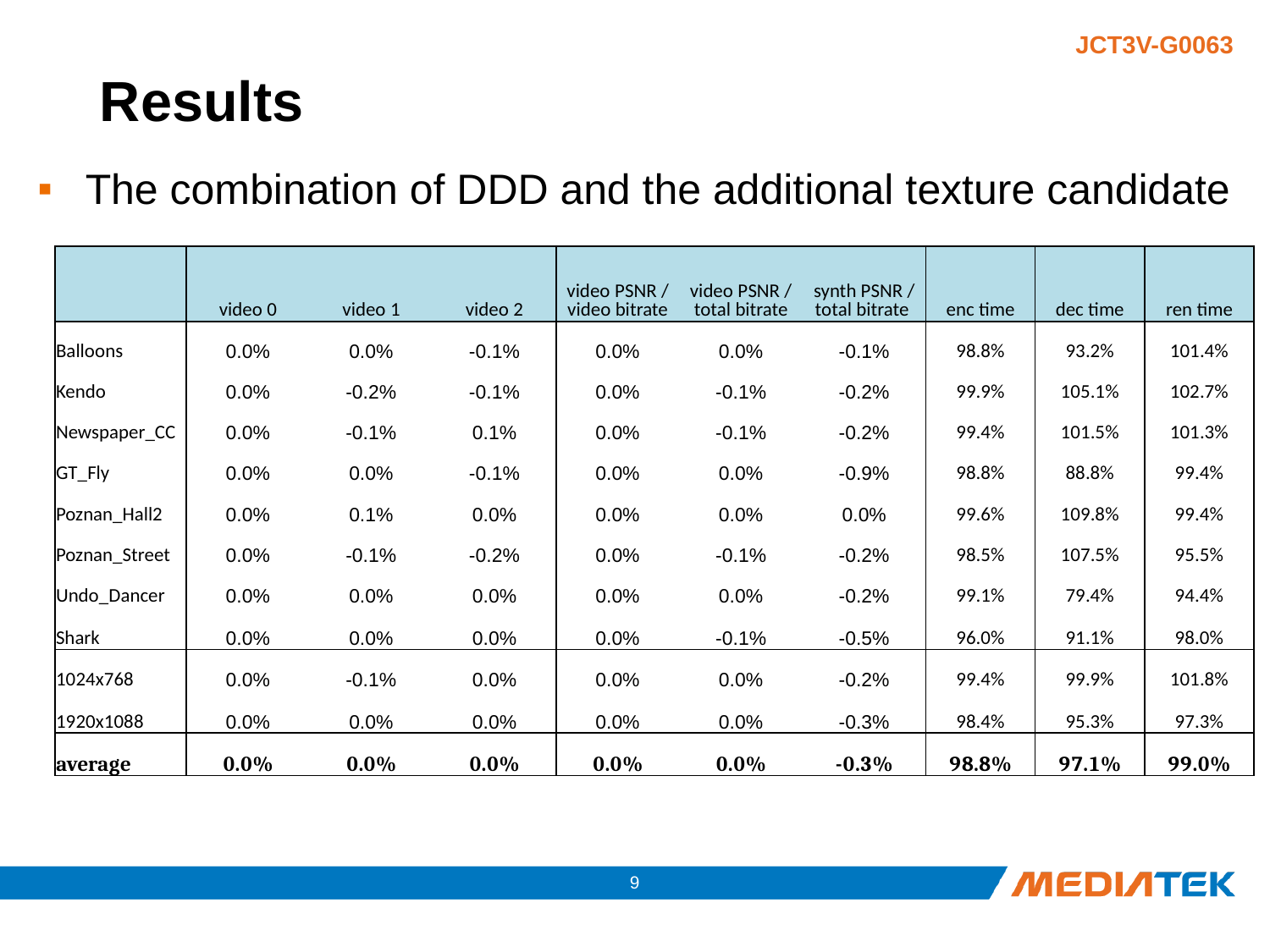

# Results
The combination of DDD and the additional texture candidate
|  | video 0 | video 1 | video 2 | video PSNR / video bitrate | video PSNR / total bitrate | synth PSNR / total bitrate | enc time | dec time | ren time |
| --- | --- | --- | --- | --- | --- | --- | --- | --- | --- |
| Balloons | 0.0% | 0.0% | -0.1% | 0.0% | 0.0% | -0.1% | 98.8% | 93.2% | 101.4% |
| Kendo | 0.0% | -0.2% | -0.1% | 0.0% | -0.1% | -0.2% | 99.9% | 105.1% | 102.7% |
| Newspaper\_CC | 0.0% | -0.1% | 0.1% | 0.0% | -0.1% | -0.2% | 99.4% | 101.5% | 101.3% |
| GT\_Fly | 0.0% | 0.0% | -0.1% | 0.0% | 0.0% | -0.9% | 98.8% | 88.8% | 99.4% |
| Poznan\_Hall2 | 0.0% | 0.1% | 0.0% | 0.0% | 0.0% | 0.0% | 99.6% | 109.8% | 99.4% |
| Poznan\_Street | 0.0% | -0.1% | -0.2% | 0.0% | -0.1% | -0.2% | 98.5% | 107.5% | 95.5% |
| Undo\_Dancer | 0.0% | 0.0% | 0.0% | 0.0% | 0.0% | -0.2% | 99.1% | 79.4% | 94.4% |
| Shark | 0.0% | 0.0% | 0.0% | 0.0% | -0.1% | -0.5% | 96.0% | 91.1% | 98.0% |
| 1024x768 | 0.0% | -0.1% | 0.0% | 0.0% | 0.0% | -0.2% | 99.4% | 99.9% | 101.8% |
| 1920x1088 | 0.0% | 0.0% | 0.0% | 0.0% | 0.0% | -0.3% | 98.4% | 95.3% | 97.3% |
| average | 0.0% | 0.0% | 0.0% | 0.0% | 0.0% | -0.3% | 98.8% | 97.1% | 99.0% |
9